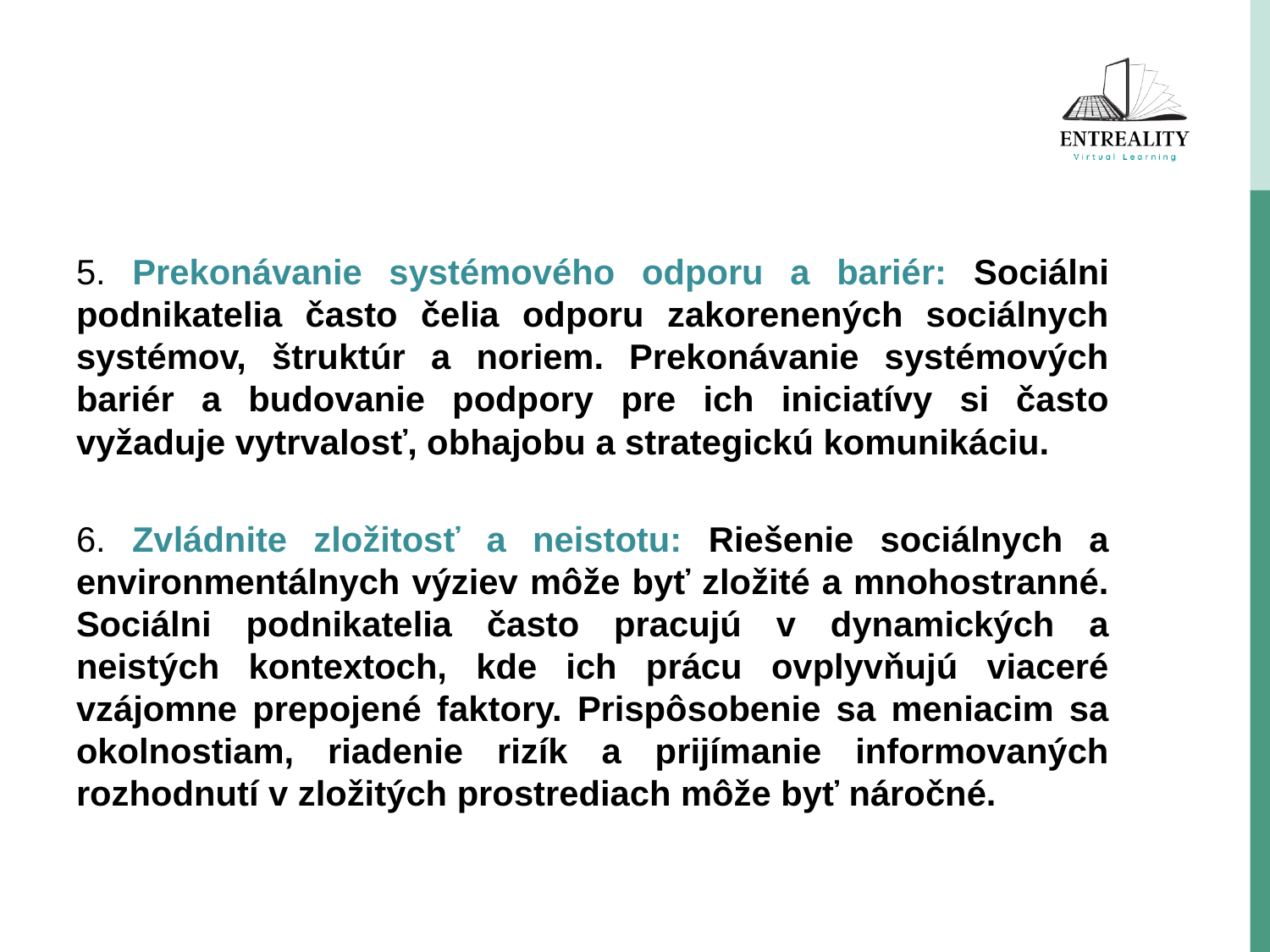

5. Prekonávanie systémového odporu a bariér: Sociálni podnikatelia často čelia odporu zakorenených sociálnych systémov, štruktúr a noriem. Prekonávanie systémových bariér a budovanie podpory pre ich iniciatívy si často vyžaduje vytrvalosť, obhajobu a strategickú komunikáciu.

6. Zvládnite zložitosť a neistotu: Riešenie sociálnych a environmentálnych výziev môže byť zložité a mnohostranné. Sociálni podnikatelia často pracujú v dynamických a neistých kontextoch, kde ich prácu ovplyvňujú viaceré vzájomne prepojené faktory. Prispôsobenie sa meniacim sa okolnostiam, riadenie rizík a prijímanie informovaných rozhodnutí v zložitých prostrediach môže byť náročné.